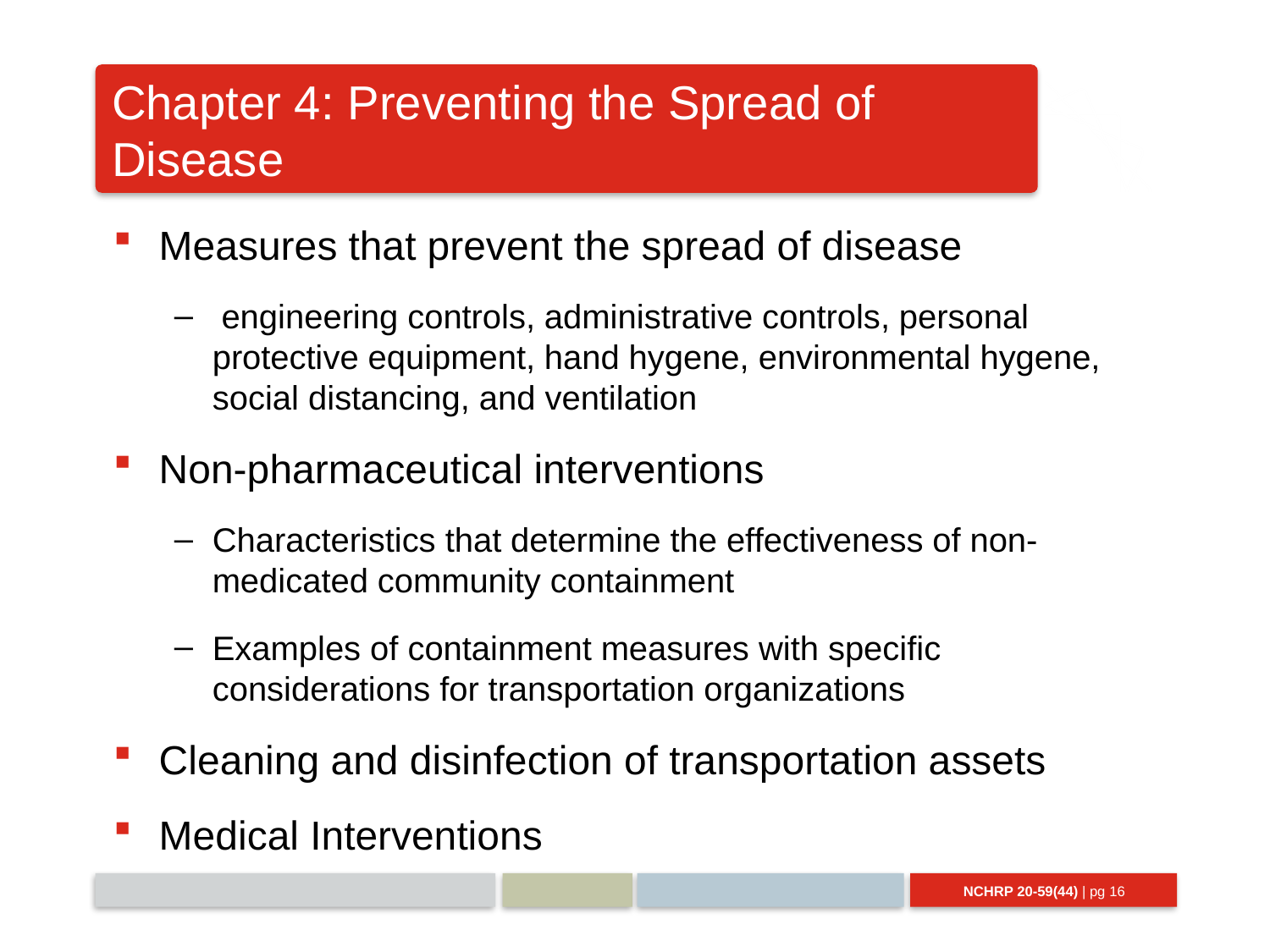

# Chapter 4: Preventing the Spread of Disease
Measures that prevent the spread of disease
 engineering controls, administrative controls, personal protective equipment, hand hygene, environmental hygene, social distancing, and ventilation
Non-pharmaceutical interventions
Characteristics that determine the effectiveness of non-medicated community containment
Examples of containment measures with specific considerations for transportation organizations
Cleaning and disinfection of transportation assets
Medical Interventions